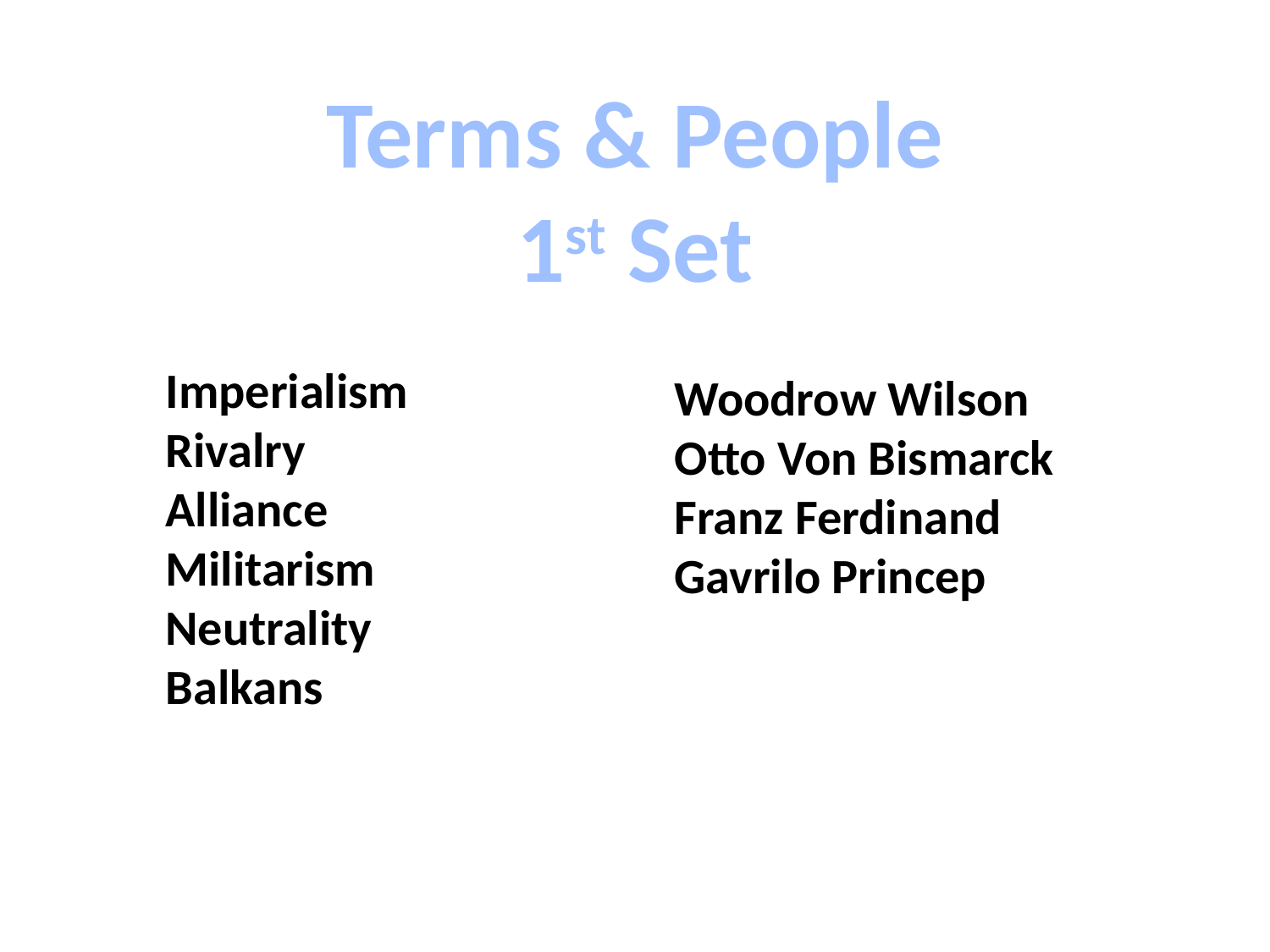

Terms & People
1st Set
Imperialism
Rivalry
Alliance
Militarism
Neutrality
Balkans
Woodrow Wilson
Otto Von Bismarck
Franz Ferdinand
Gavrilo Princep